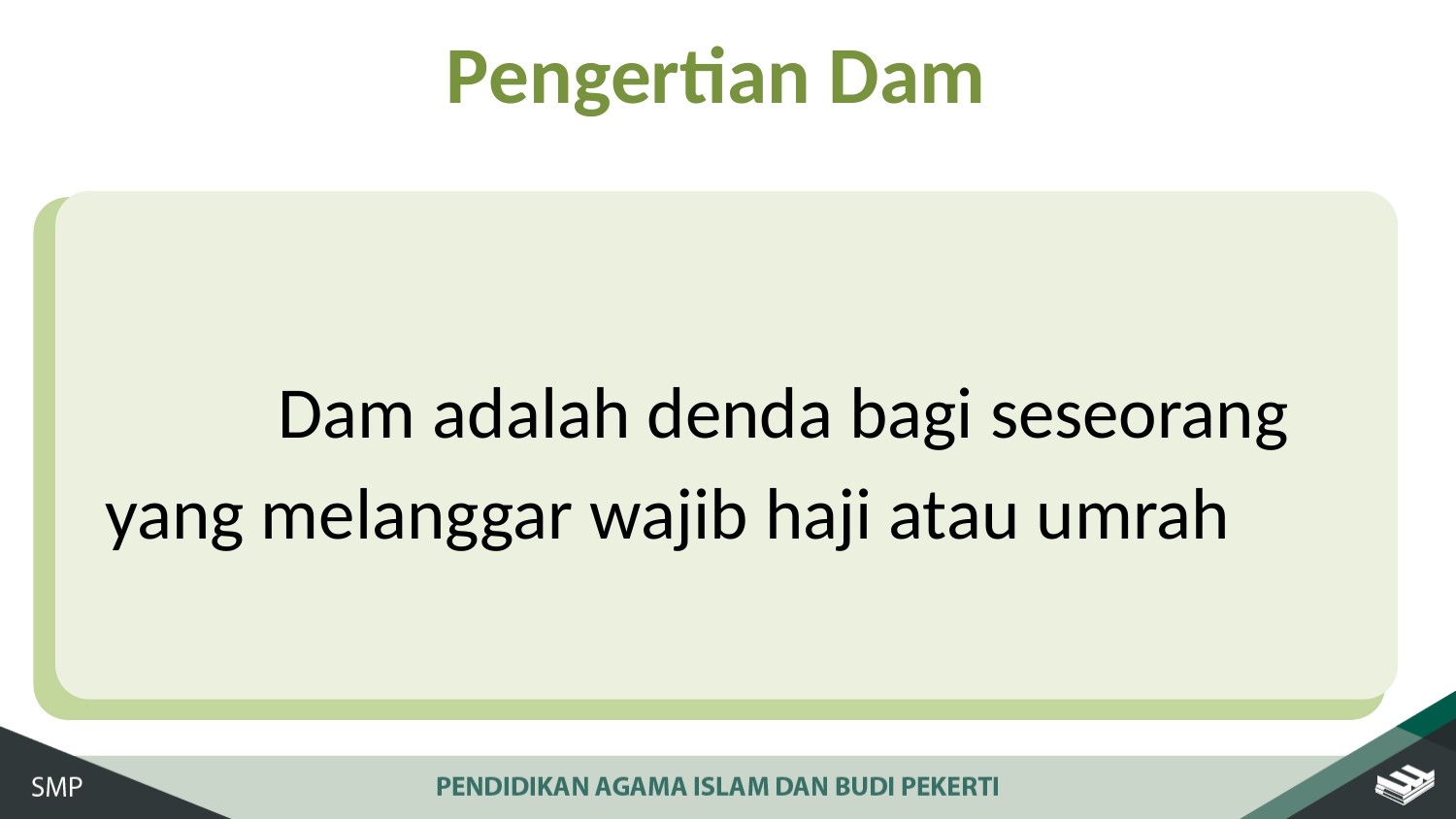

Pengertian Dam

	Dam adalah denda bagi seseorang yang melanggar wajib haji atau umrah